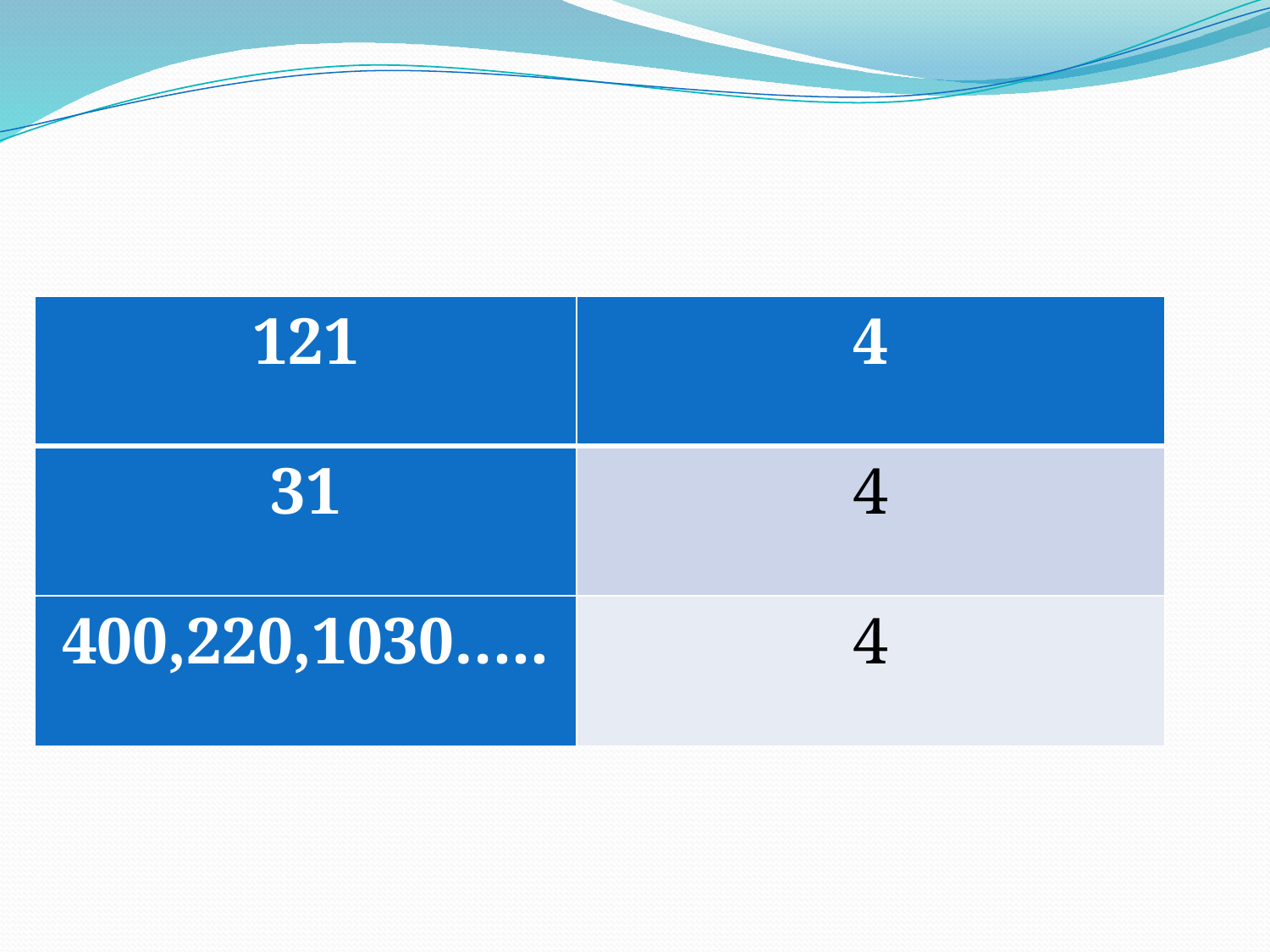

#
| 121 | 4 |
| --- | --- |
| 31 | 4 |
| 400,220,1030….. | 4 |